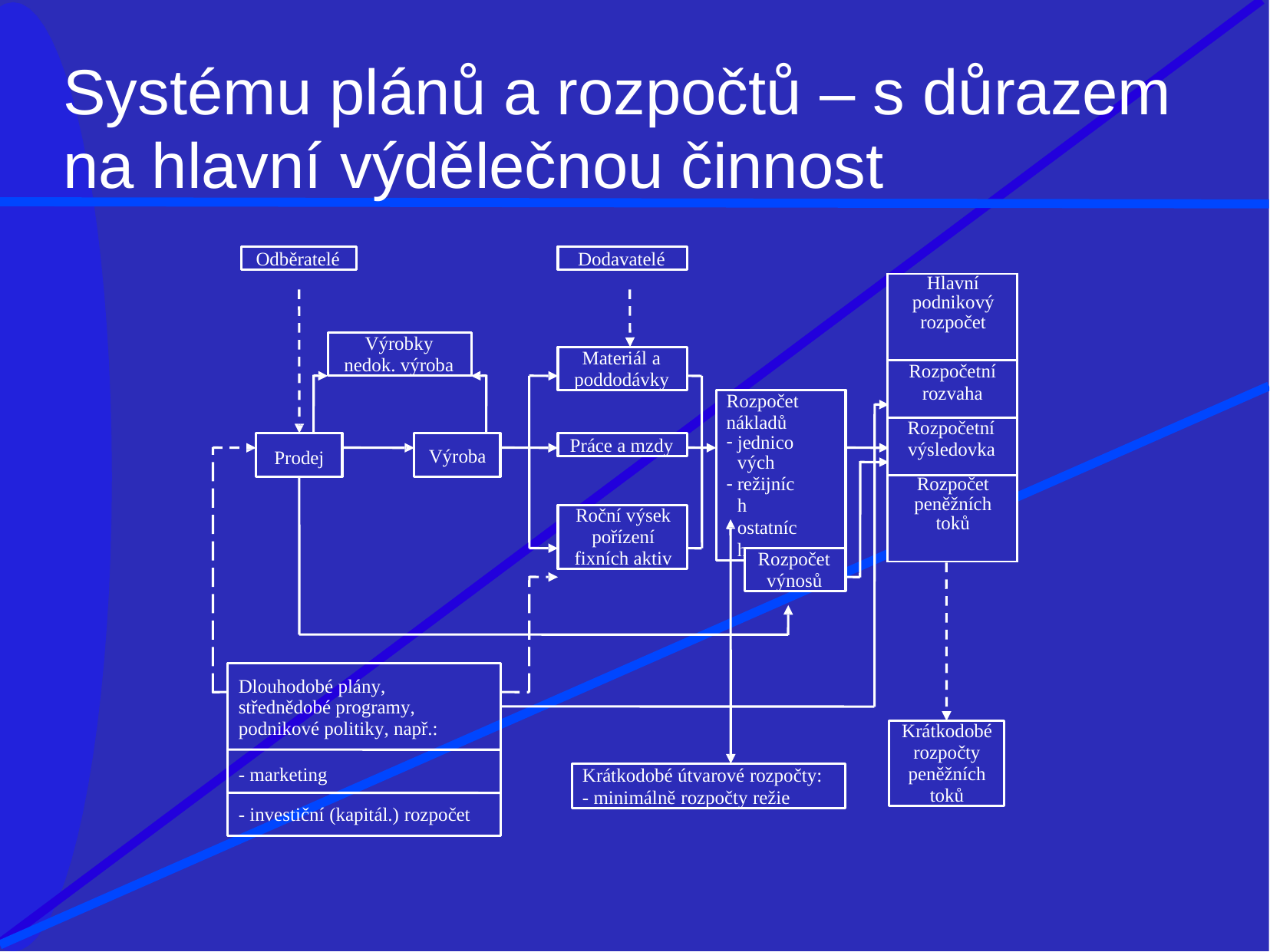

# Systému plánů a rozpočtů – s důrazem
na hlavní výdělečnou činnost
Odběratelé
Dodavatelé
| Hlavní podnikový rozpočet |
| --- |
| Rozpočetní rozvaha |
| Rozpočetní výsledovka |
| Rozpočet peněžních toků |

Výrobky nedok. výroba
Materiál a poddodávky

Rozpočet nákladů
jednicových
režijních
ostatních

Práce a mzdy

Výroba
Prodej

Roční výsek pořízení fixních aktiv

Rozpočet výnosů

Dlouhodobé plány, střednědobé programy, podnikové politiky, např.:

Krátkodobé rozpočty peněžních toků

- marketing
Krátkodobé útvarové rozpočty:
- minimálně rozpočty režie

- investiční (kapitál.) rozpočet